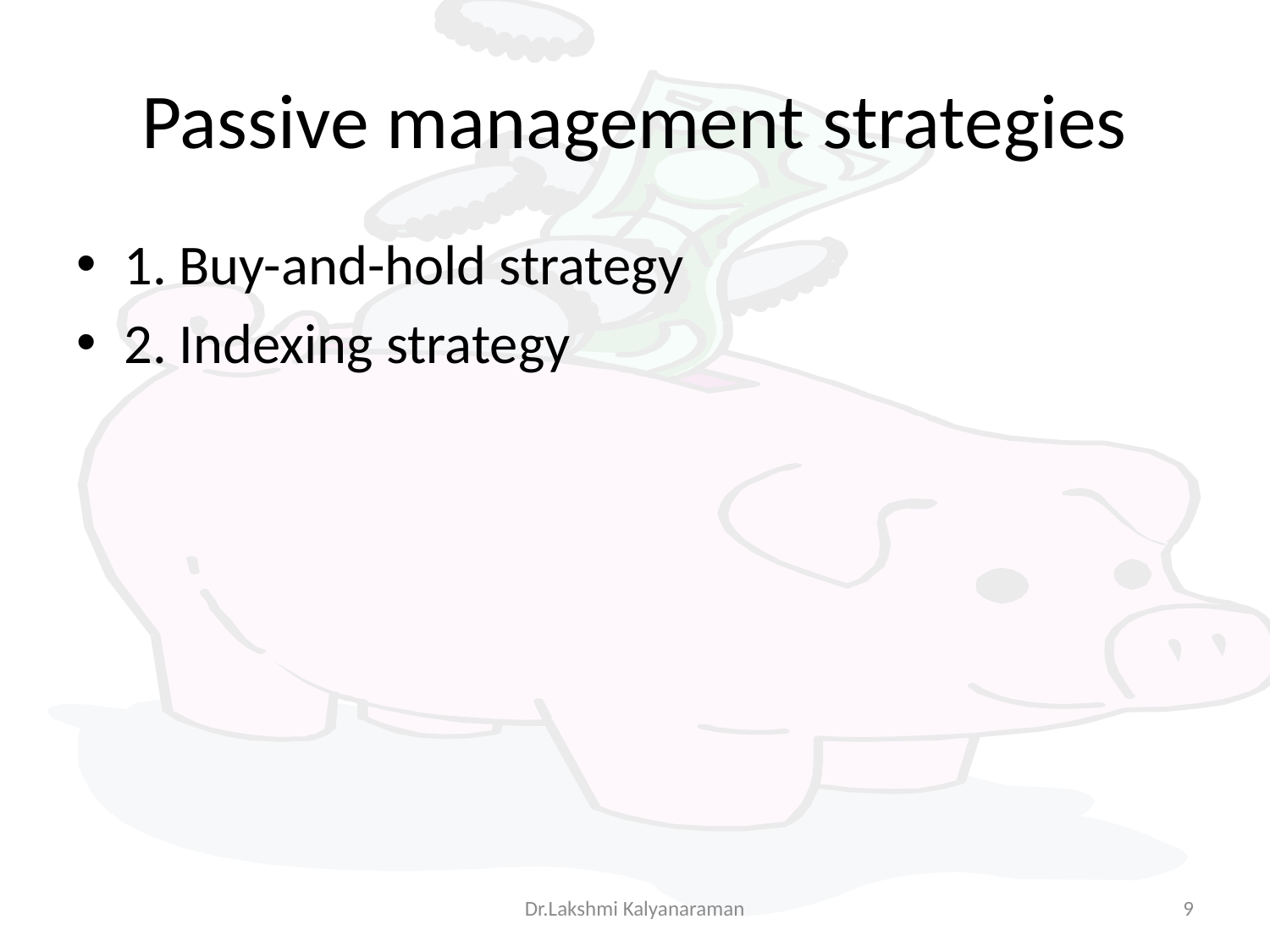

# Passive management strategies
1. Buy-and-hold strategy
2. Indexing strategy
Dr.Lakshmi Kalyanaraman
9